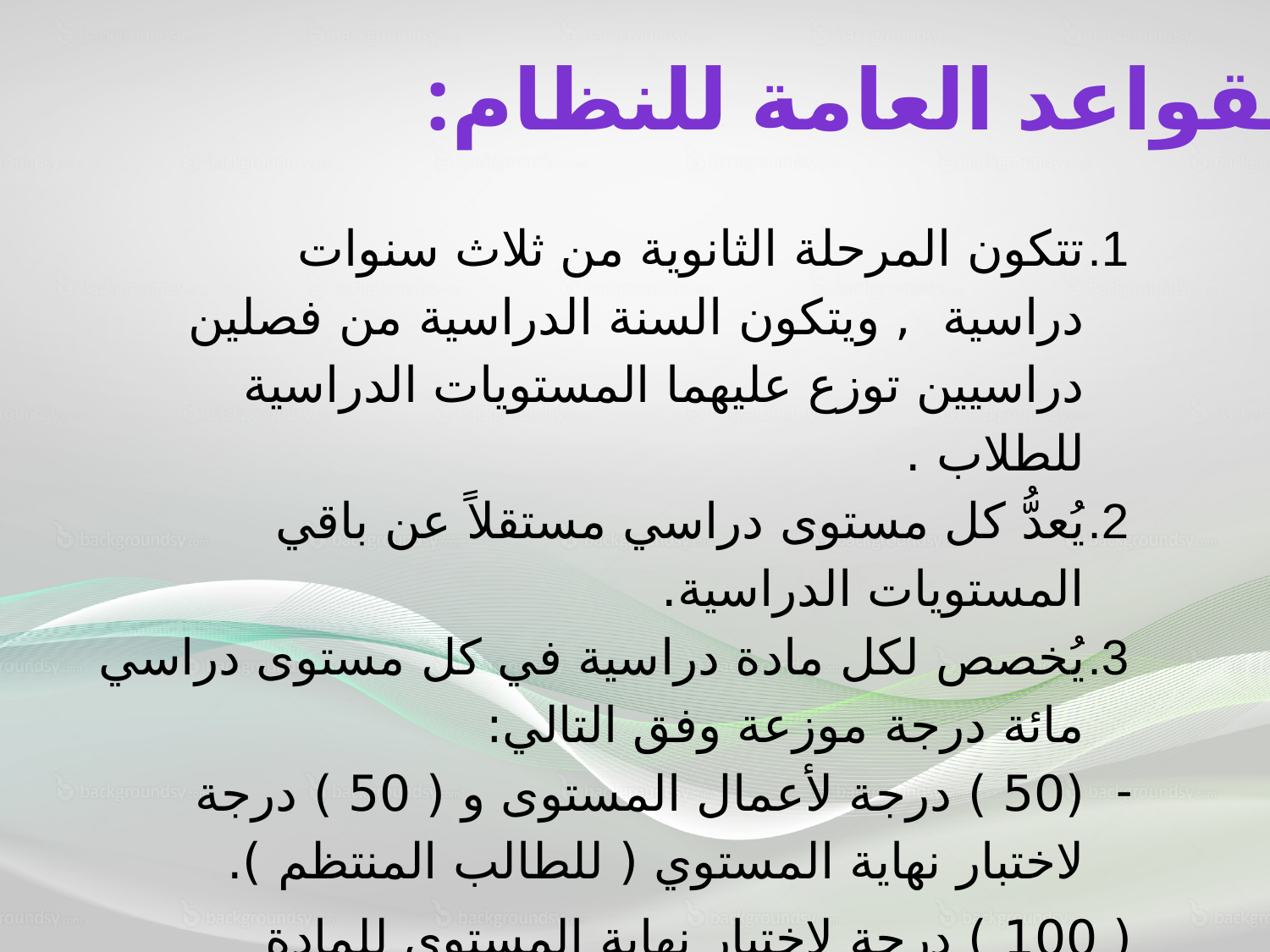

القواعد العامة للنظام:

تتكون المرحلة الثانوية من ثلاث سنوات دراسية  , ويتكون السنة الدراسية من فصلين دراسيين توزع عليهما المستويات الدراسية للطلاب .
يُعدُّ كل مستوى دراسي مستقلاً عن باقي المستويات الدراسية.
يُخصص لكل مادة دراسية في كل مستوى دراسي مائة درجة موزعة وفق التالي:
(50 ) درجة لأعمال المستوى و ( 50 ) درجة لاختبار نهاية المستوي ( للطالب المنتظم ).
( 100 ) درجة لاختبار نهاية المستوى للمادة ( للطالب المنتسب ).